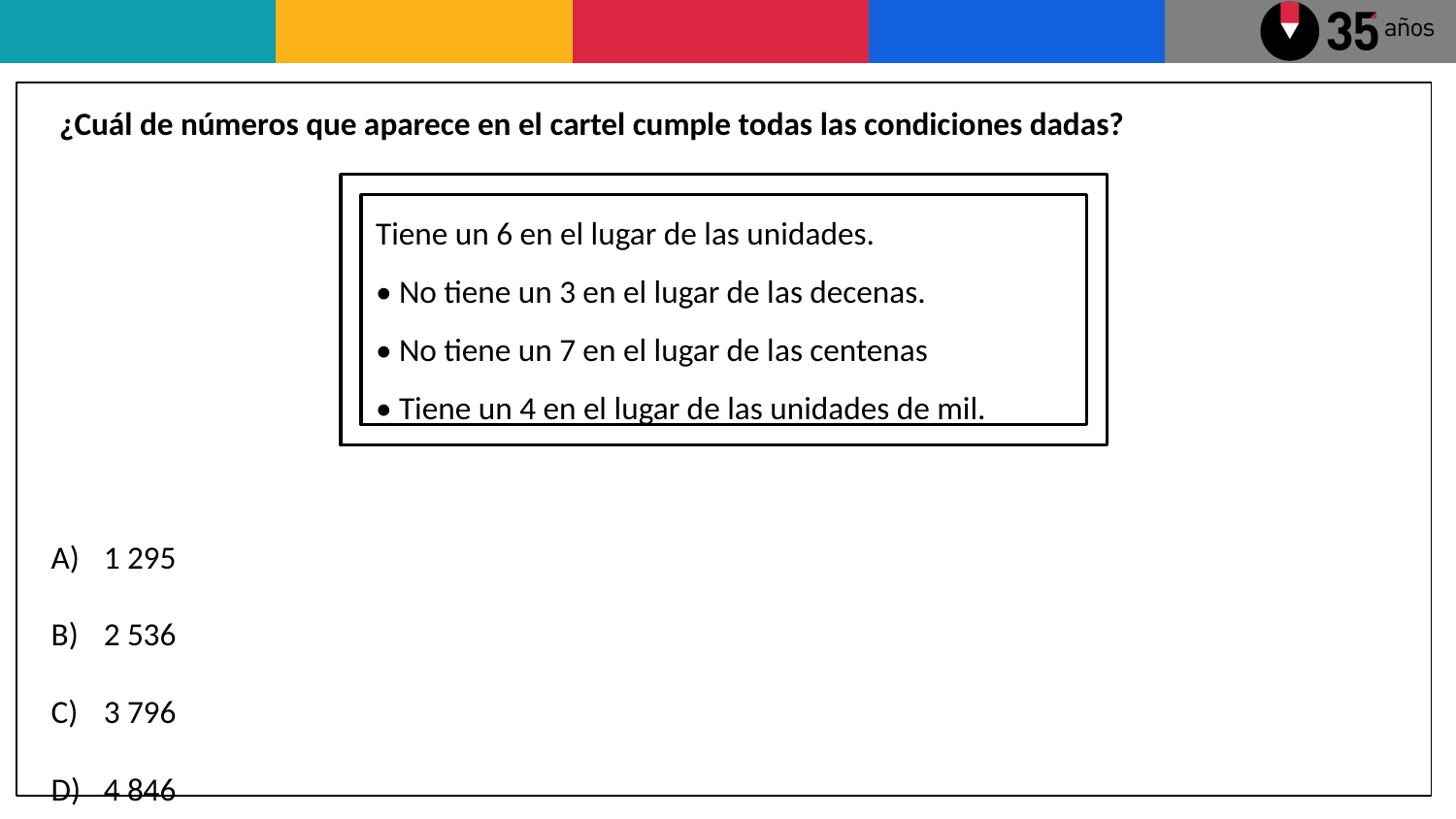

¿Cuál de números que aparece en el cartel cumple todas las condiciones dadas?

1 295
2 536
3 796
4 846

Tiene un 6 en el lugar de las unidades.
• No tiene un 3 en el lugar de las decenas.
• No tiene un 7 en el lugar de las centenas
• Tiene un 4 en el lugar de las unidades de mil.